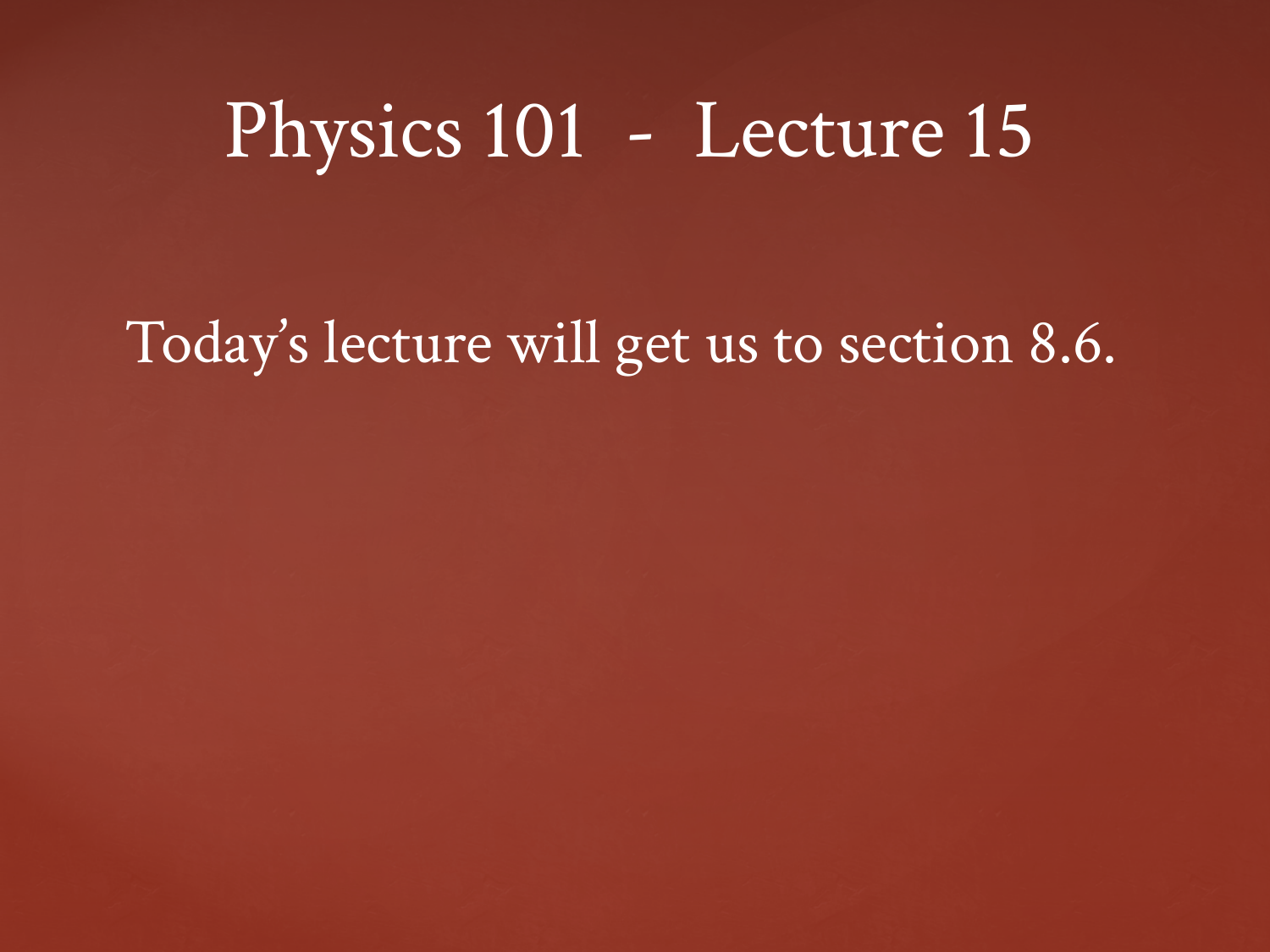

# Physics 101  -  Lecture 15
Today’s lecture will get us to section 8.6.